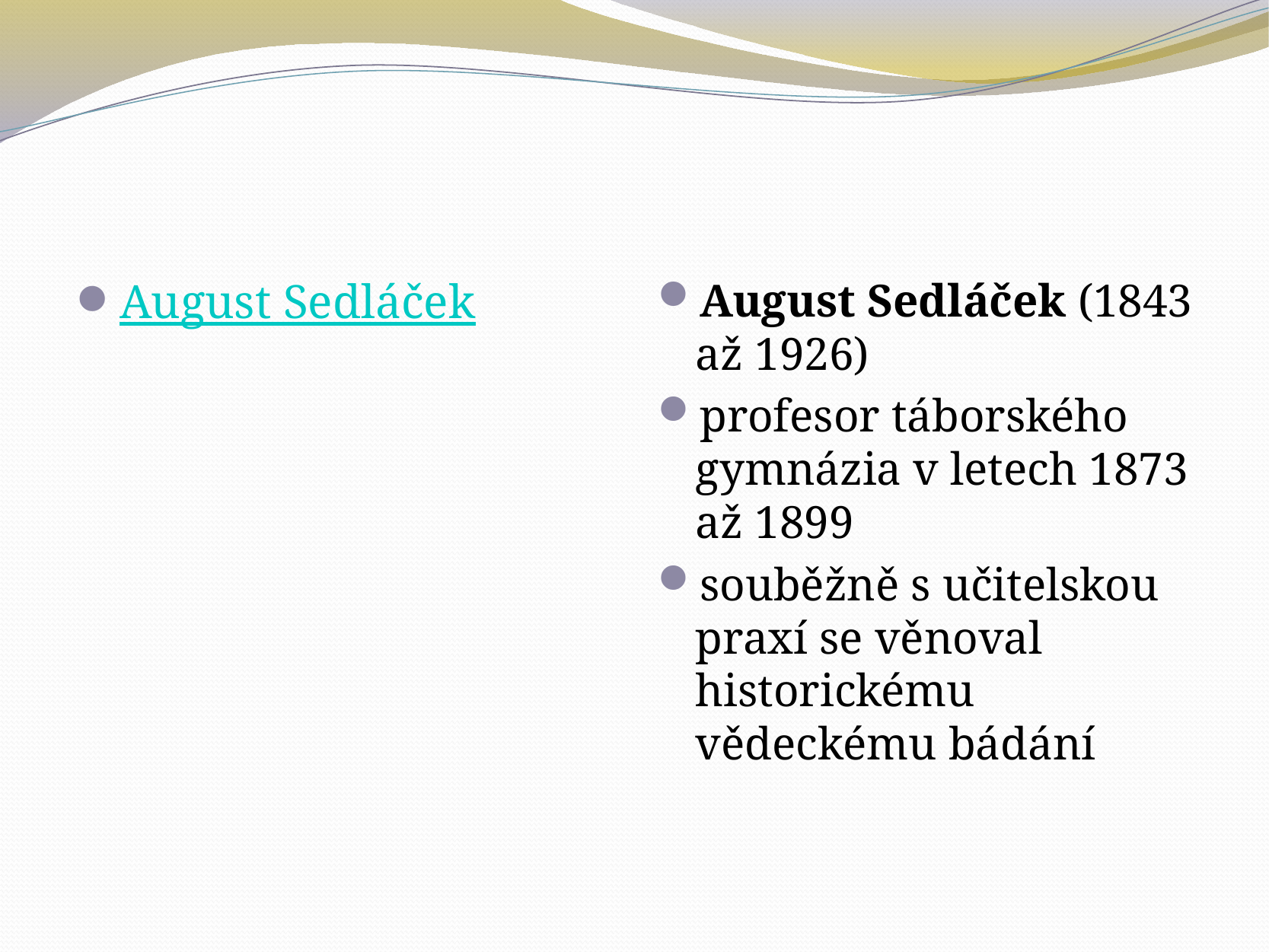

#
August Sedláček
August Sedláček (1843 až 1926)
profesor táborského gymnázia v letech 1873 až 1899
souběžně s učitelskou praxí se věnoval historickému vědeckému bádání